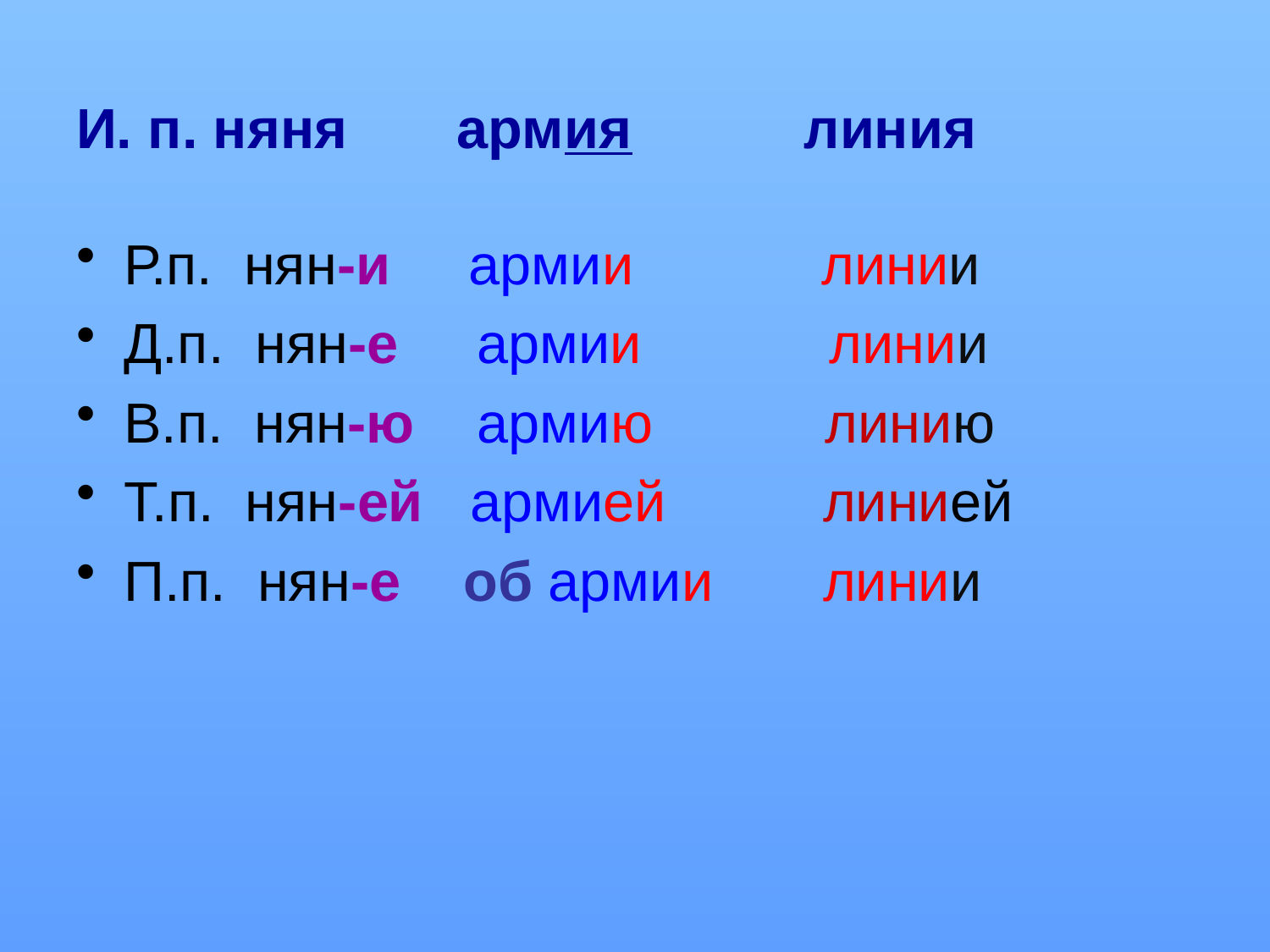

# И. п. няня       армия           линия
Р.п.  нян-и     армии            линии
Д.п.  нян-е     армии            линии
В.п.  нян-ю    армию           линию
Т.п.  нян-ей   армией          линией
П.п.  нян-е    об армии       линии